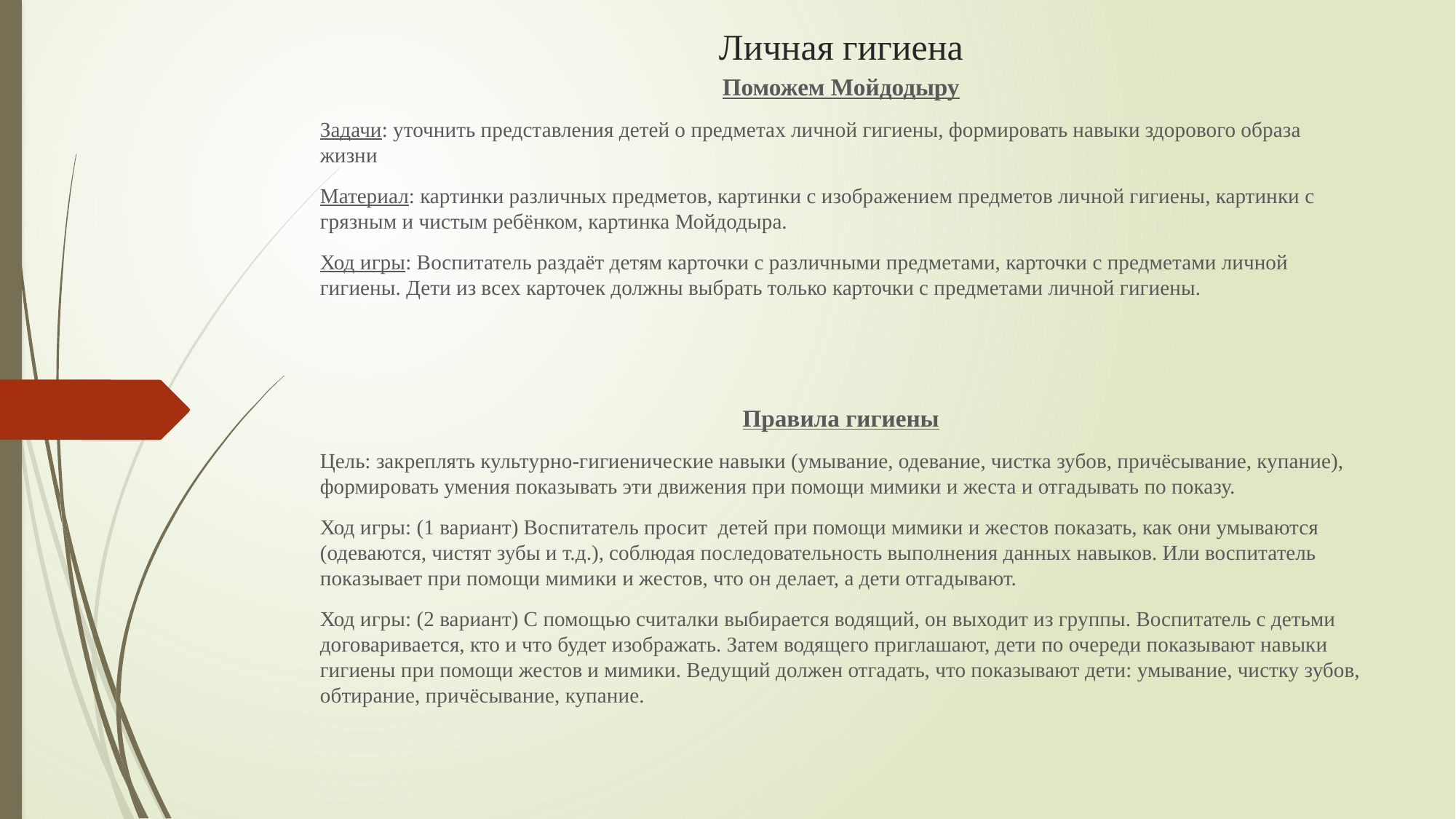

# Личная гигиена
Поможем Мойдодыру
Задачи: уточнить представления детей о предметах личной гигиены, формировать навыки здорового образа жизни
Материал: картинки различных предметов, картинки с изображением предметов личной гигиены, картинки с грязным и чистым ребёнком, картинка Мойдодыра.
Ход игры: Воспитатель раздаёт детям карточки с различными предметами, карточки с предметами личной гигиены. Дети из всех карточек должны выбрать только карточки с предметами личной гигиены.

Правила гигиены
Цель: закреплять культурно-гигиенические навыки (умывание, одевание, чистка зубов, причёсывание, купание), формировать умения показывать эти движения при помощи мимики и жеста и отгадывать по показу.
Ход игры: (1 вариант) Воспитатель просит  детей при помощи мимики и жестов показать, как они умываются (одеваются, чистят зубы и т.д.), соблюдая последовательность выполнения данных навыков. Или воспитатель показывает при помощи мимики и жестов, что он делает, а дети отгадывают.
Ход игры: (2 вариант) С помощью считалки выбирается водящий, он выходит из группы. Воспитатель с детьми договаривается, кто и что будет изображать. Затем водящего приглашают, дети по очереди показывают навыки гигиены при помощи жестов и мимики. Ведущий должен отгадать, что показывают дети: умывание, чистку зубов, обтирание, причёсывание, купание.